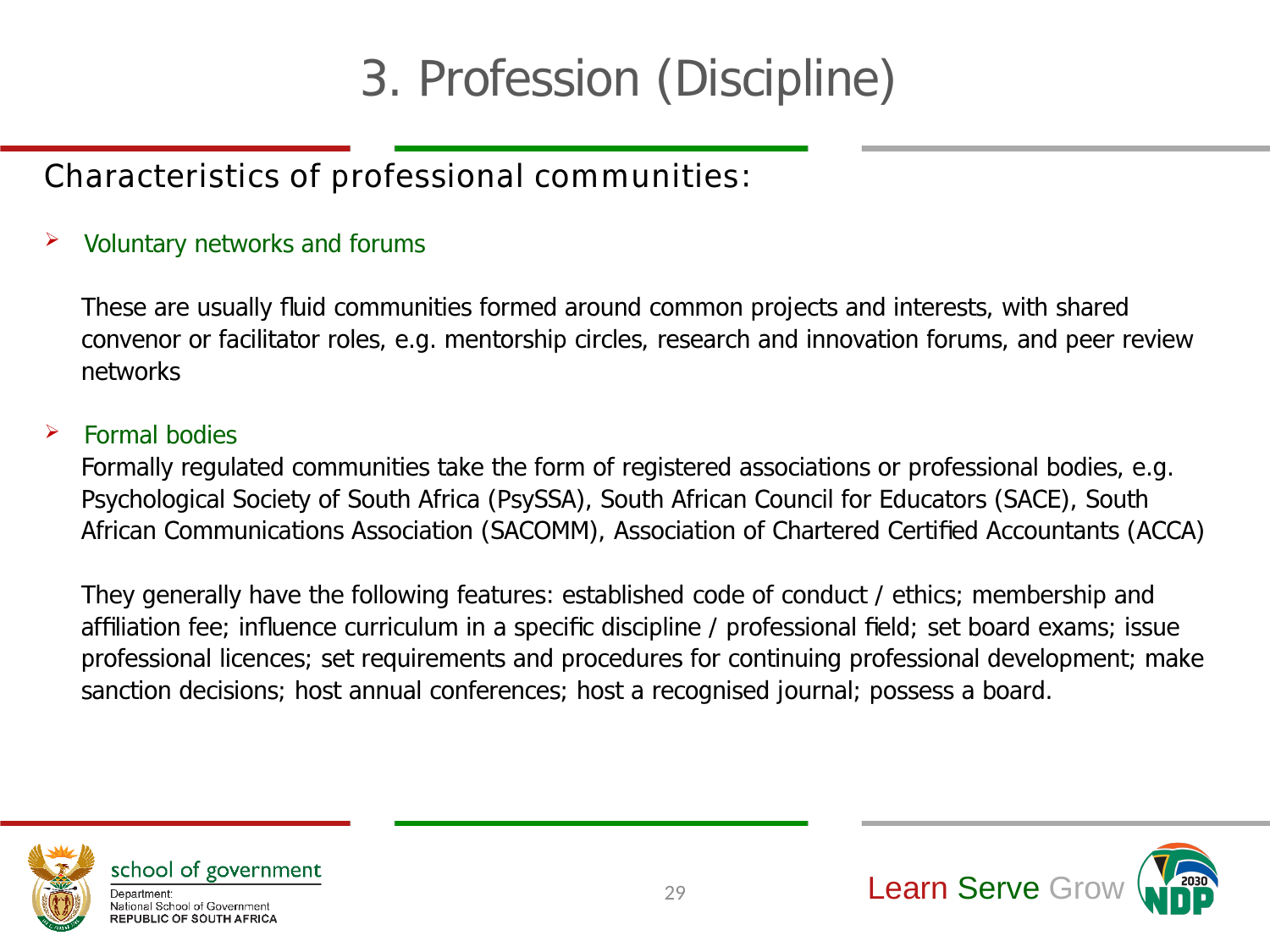

# 3. Profession (Discipline)

Characteristics of professional communities:

Voluntary networks and forums

These are usually fluid communities formed around common projects and interests, with shared convenor or facilitator roles, e.g. mentorship circles, research and innovation forums, and peer review networks

Formal bodies
Formally regulated communities take the form of registered associations or professional bodies, e.g. Psychological Society of South Africa (PsySSA), South African Council for Educators (SACE), South African Communications Association (SACOMM), Association of Chartered Certified Accountants (ACCA)

They generally have the following features: established code of conduct / ethics; membership and affiliation fee; influence curriculum in a specific discipline / professional field; set board exams; issue professional licences; set requirements and procedures for continuing professional development; make sanction decisions; host annual conferences; host a recognised journal; possess a board.

29